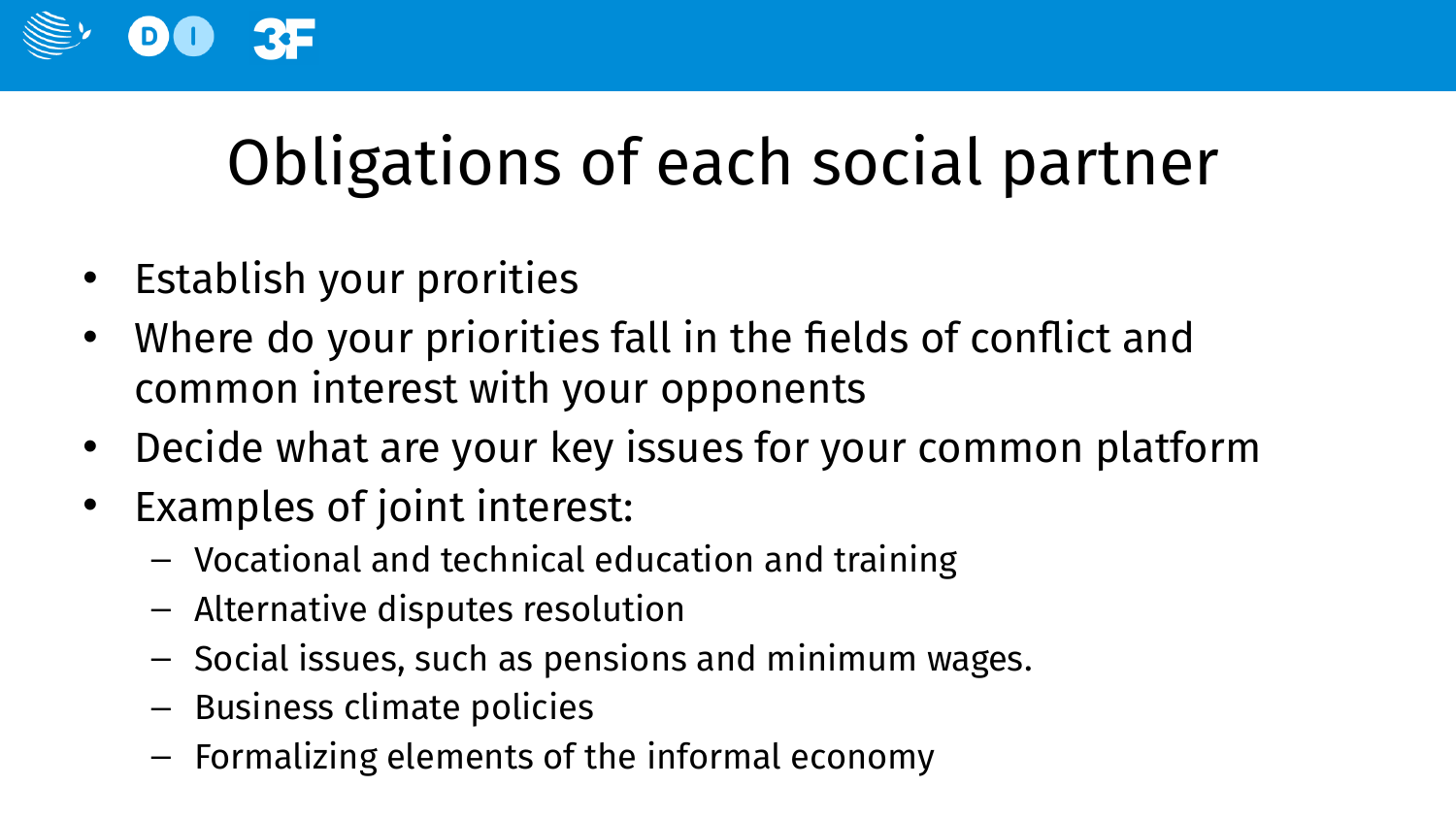

# Obligations of each social partner
Establish your prorities
Where do your priorities fall in the fields of conflict and common interest with your opponents
Decide what are your key issues for your common platform
Examples of joint interest:
Vocational and technical education and training
Alternative disputes resolution
Social issues, such as pensions and minimum wages.
Business climate policies
Formalizing elements of the informal economy